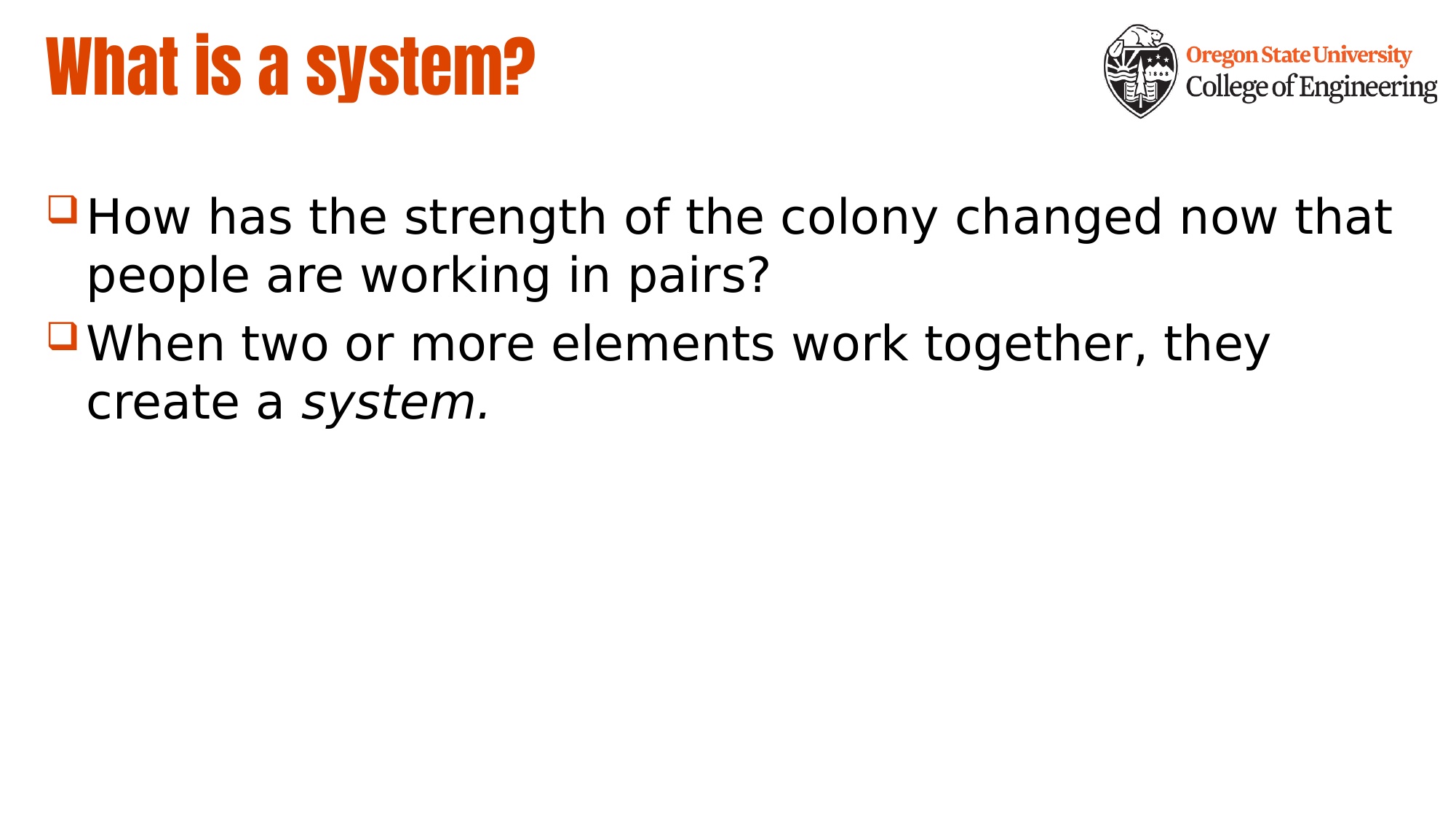

# What is a system?
How has the strength of the colony changed now that people are working in pairs?
When two or more elements work together, they create a system.